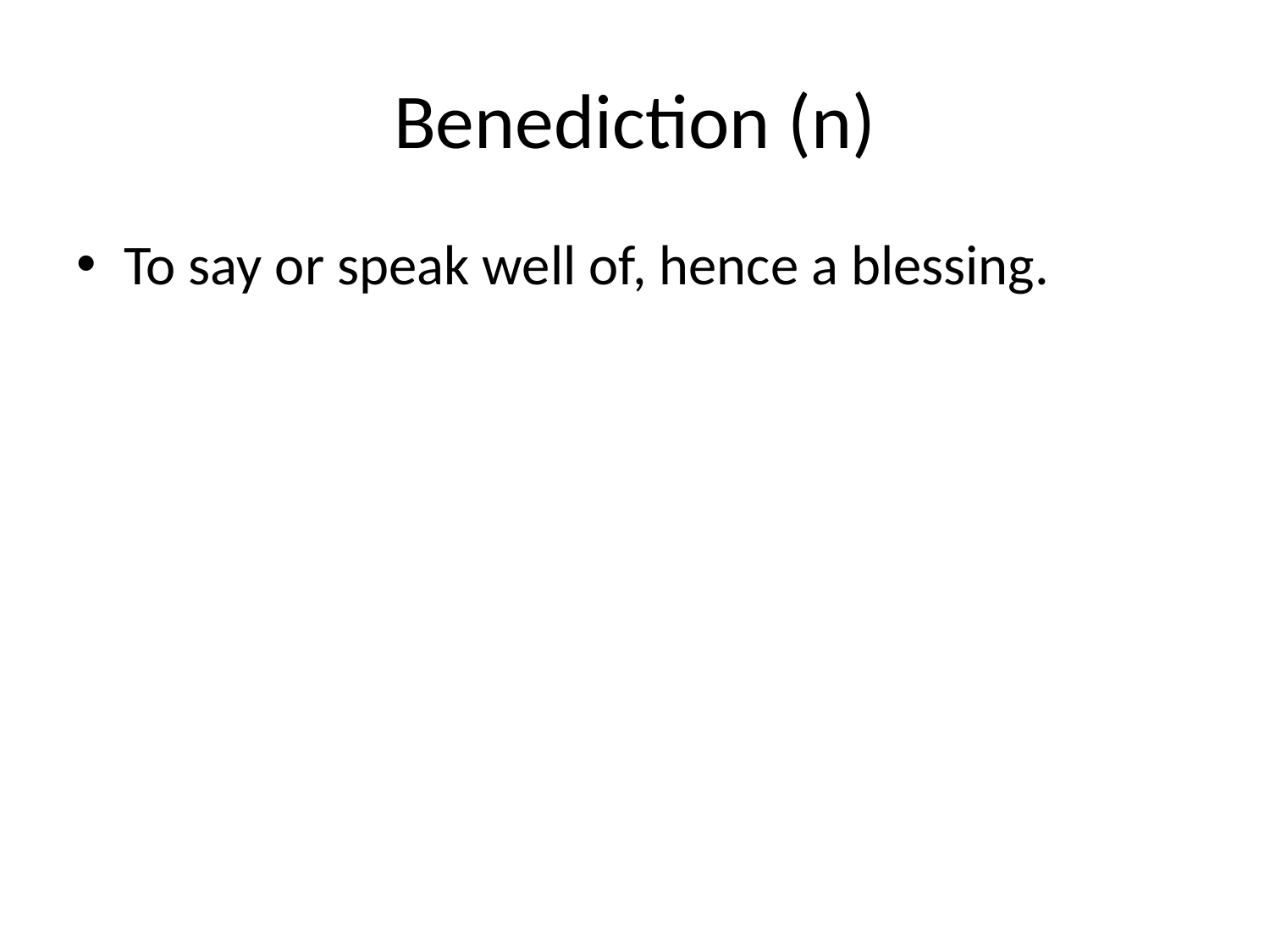

# Benediction (n)
To say or speak well of, hence a blessing.